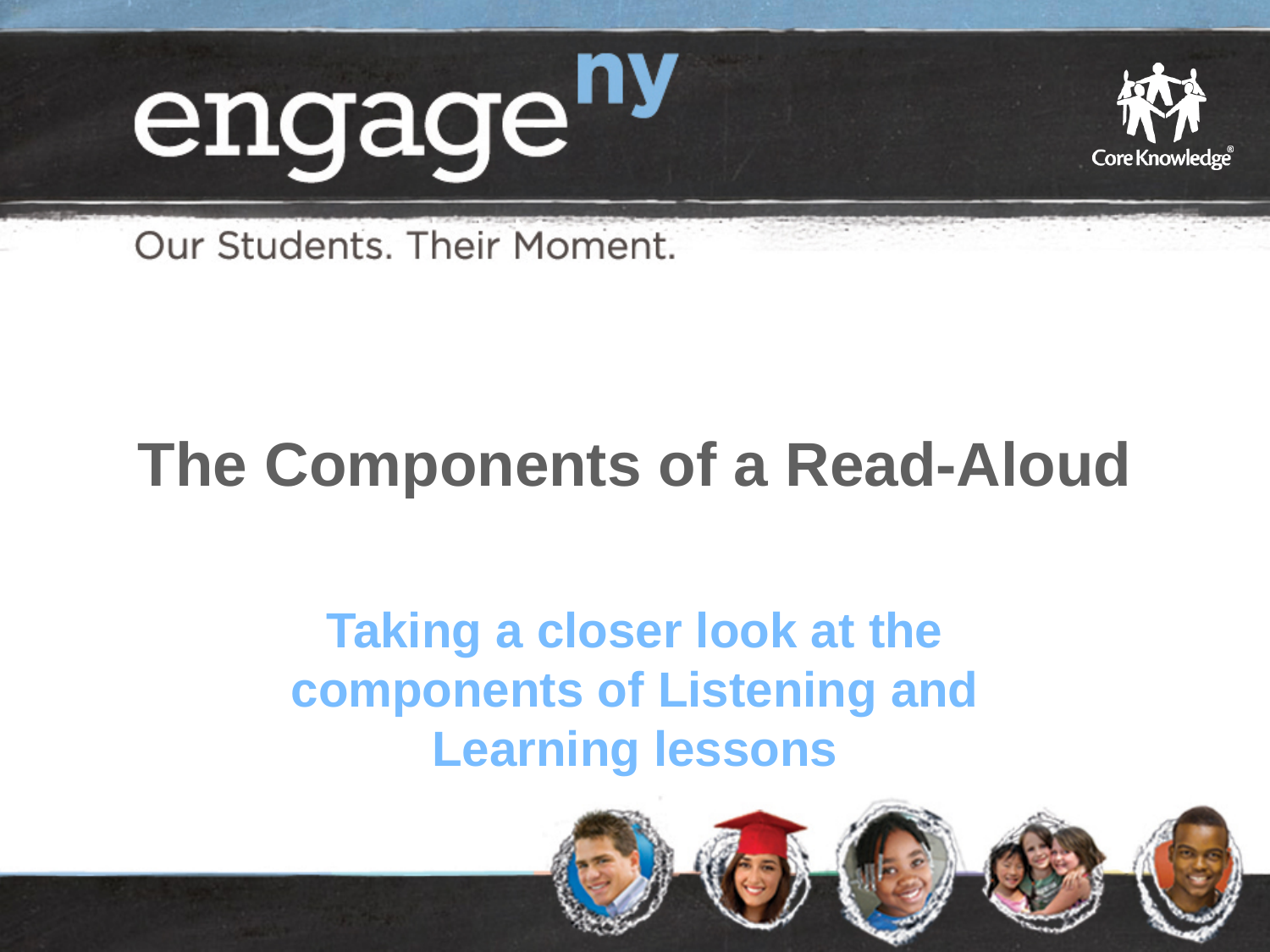

# The Components of a Read-Aloud
Taking a closer look at the components of Listening and Learning lessons